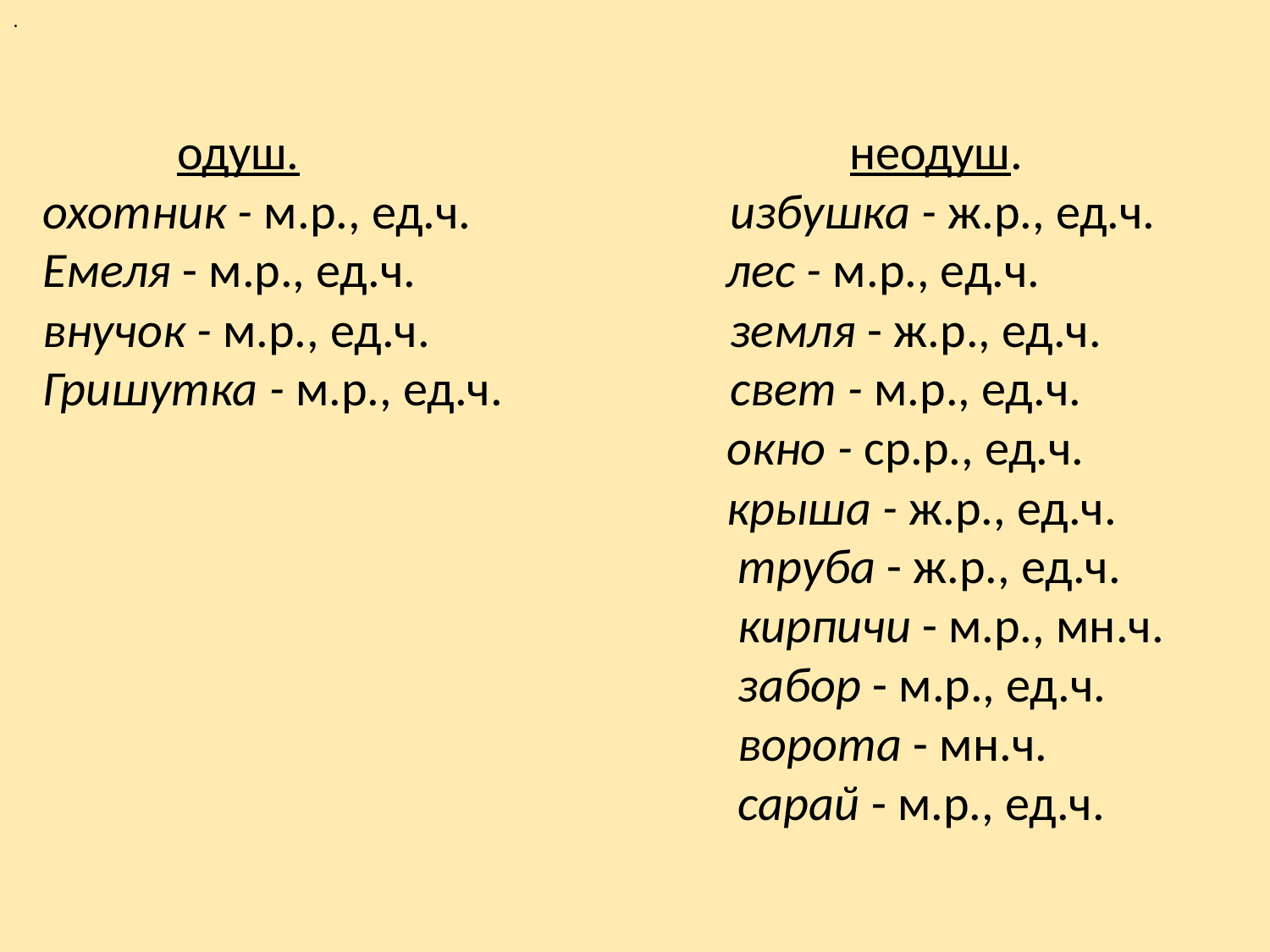

.
            одуш.	                                      неодуш.
охотник - м.р., ед.ч.	                избушка - ж.р., ед.ч.
Емеля - м.р., ед.ч.	                           лес - м.р., ед.ч.
внучок - м.р., ед.ч.	                земля - ж.р., ед.ч.
Гришутка - м.р., ед.ч.	                свет - м.р., ед.ч.
                                                             окно - ср.р., ед.ч.
                                                             крыша - ж.р., ед.ч.
                                                              труба - ж.р., ед.ч.
                                                              кирпичи - м.р., мн.ч.
                                                              забор - м.р., ед.ч.
                                                              ворота - мн.ч.
                                                              сарай - м.р., ед.ч.